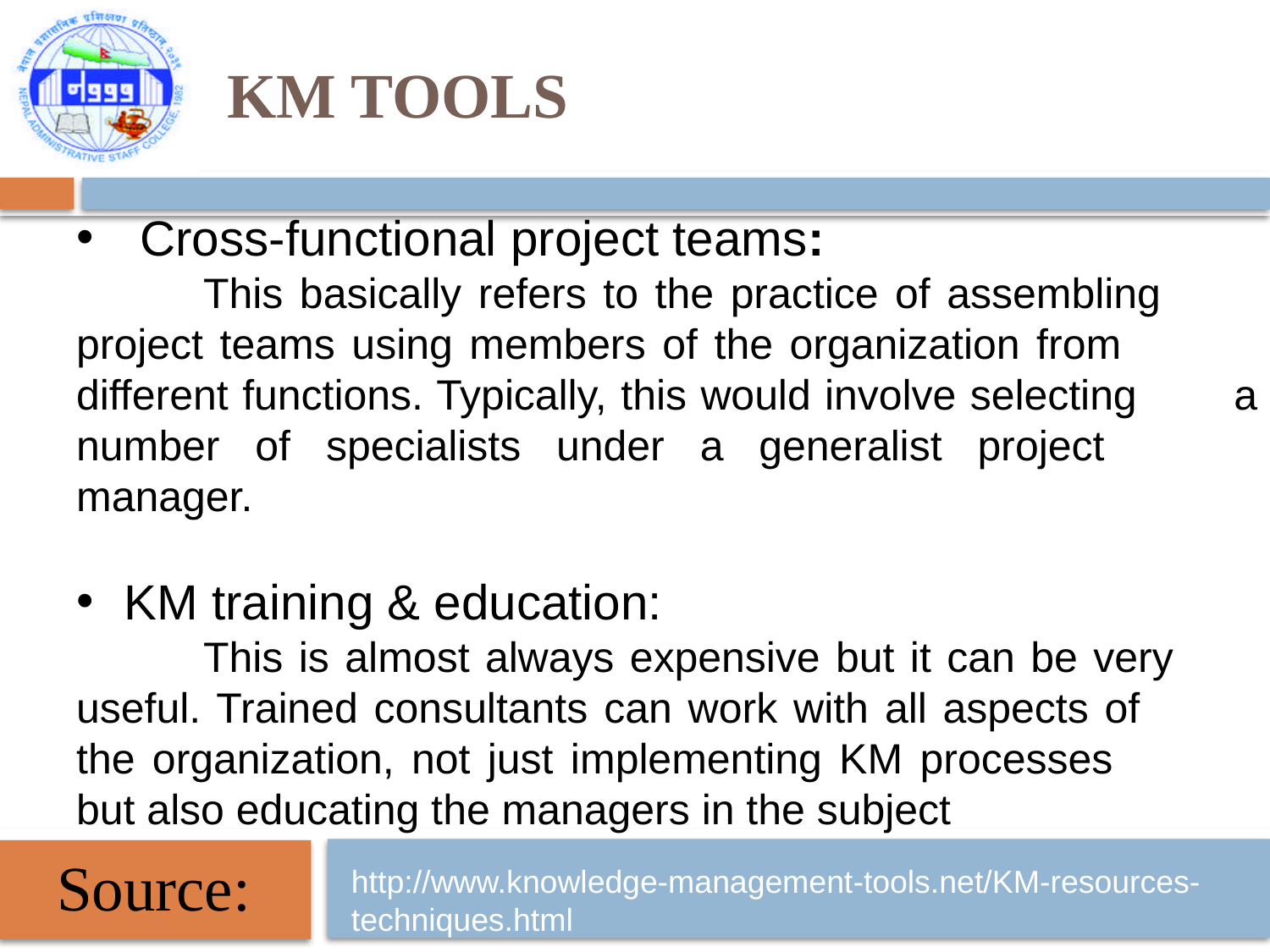

# KM Tools

Cross-functional project teams:
	This basically refers to the practice of assembling 	project teams using members of the organization from 	different functions. Typically, this would involve selecting 	a number of specialists under a generalist project 	manager.

KM training & education:
	This is almost always expensive but it can be very 	useful. Trained consultants can work with all aspects of 	the organization, not just implementing KM processes 	but also educating the managers in the subject
Source:

http://www.knowledge-management-tools.net/KM-resources-techniques.html